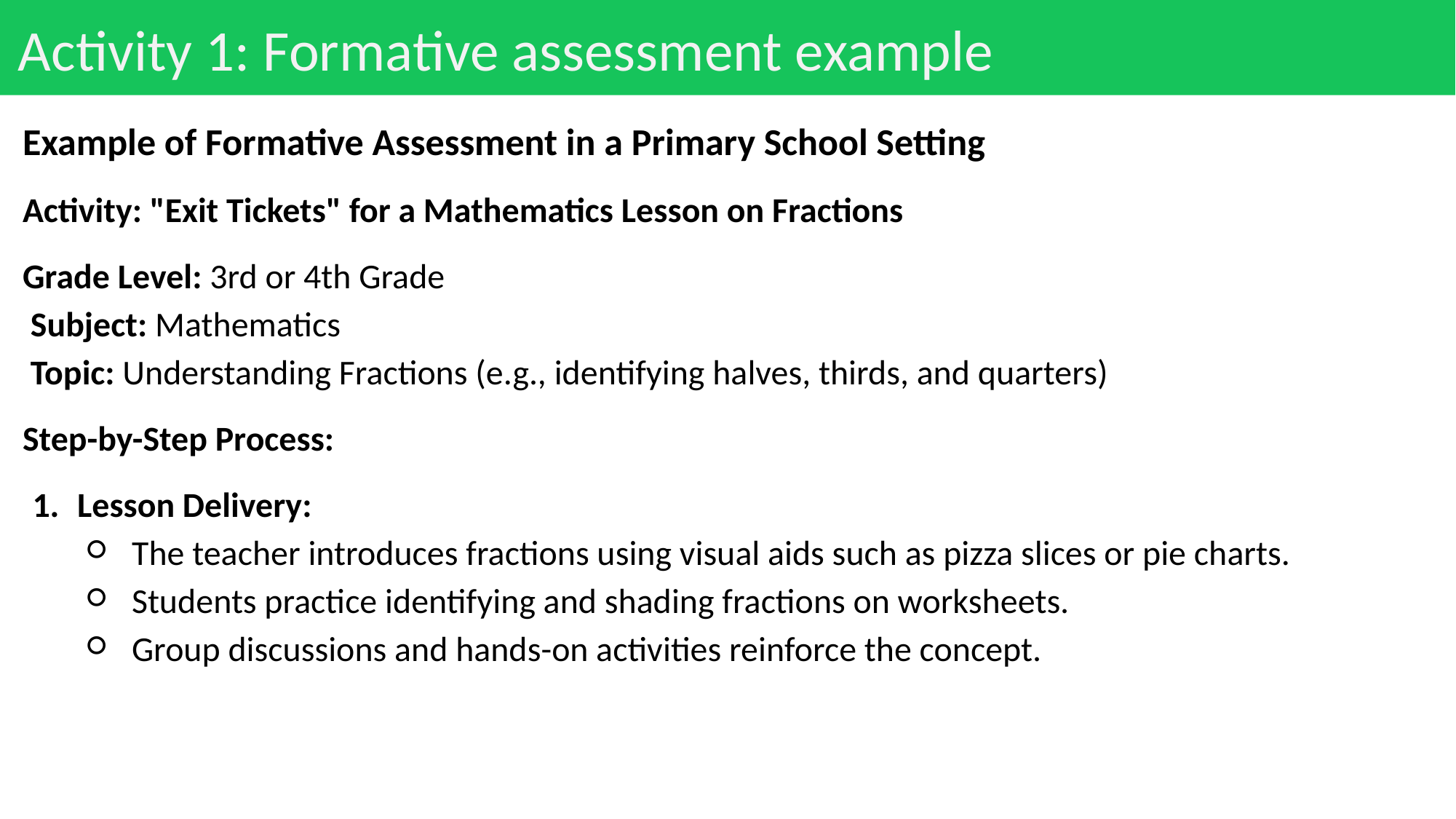

# Activity 1: Formative assessment example
Example of Formative Assessment in a Primary School Setting
Activity: "Exit Tickets" for a Mathematics Lesson on Fractions
Grade Level: 3rd or 4th Grade
 Subject: Mathematics
 Topic: Understanding Fractions (e.g., identifying halves, thirds, and quarters)
Step-by-Step Process:
Lesson Delivery:
The teacher introduces fractions using visual aids such as pizza slices or pie charts.
Students practice identifying and shading fractions on worksheets.
Group discussions and hands-on activities reinforce the concept.